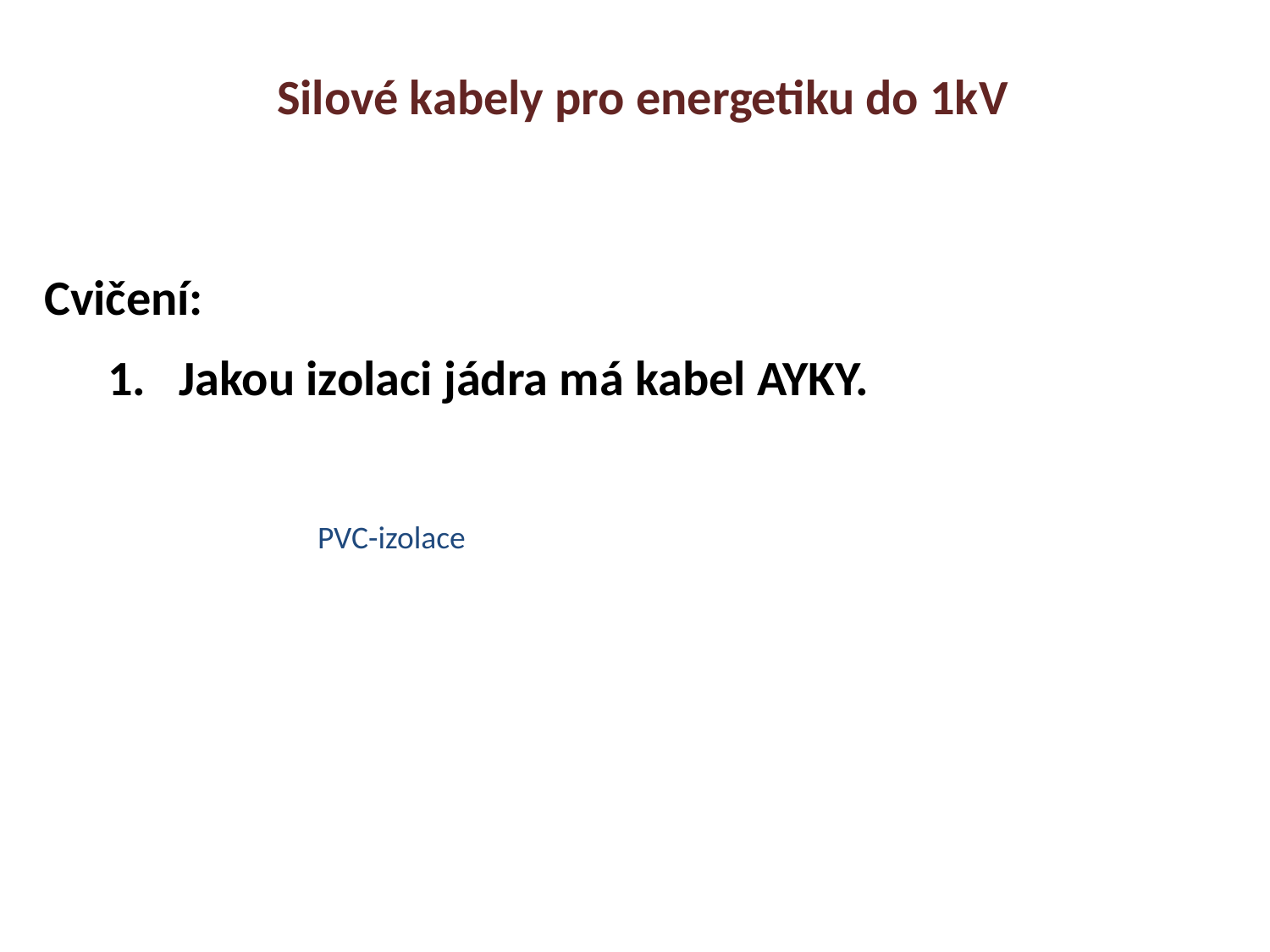

Silové kabely pro energetiku do 1kV
Cvičení:
Jakou izolaci jádra má kabel AYKY.

PVC-izolace